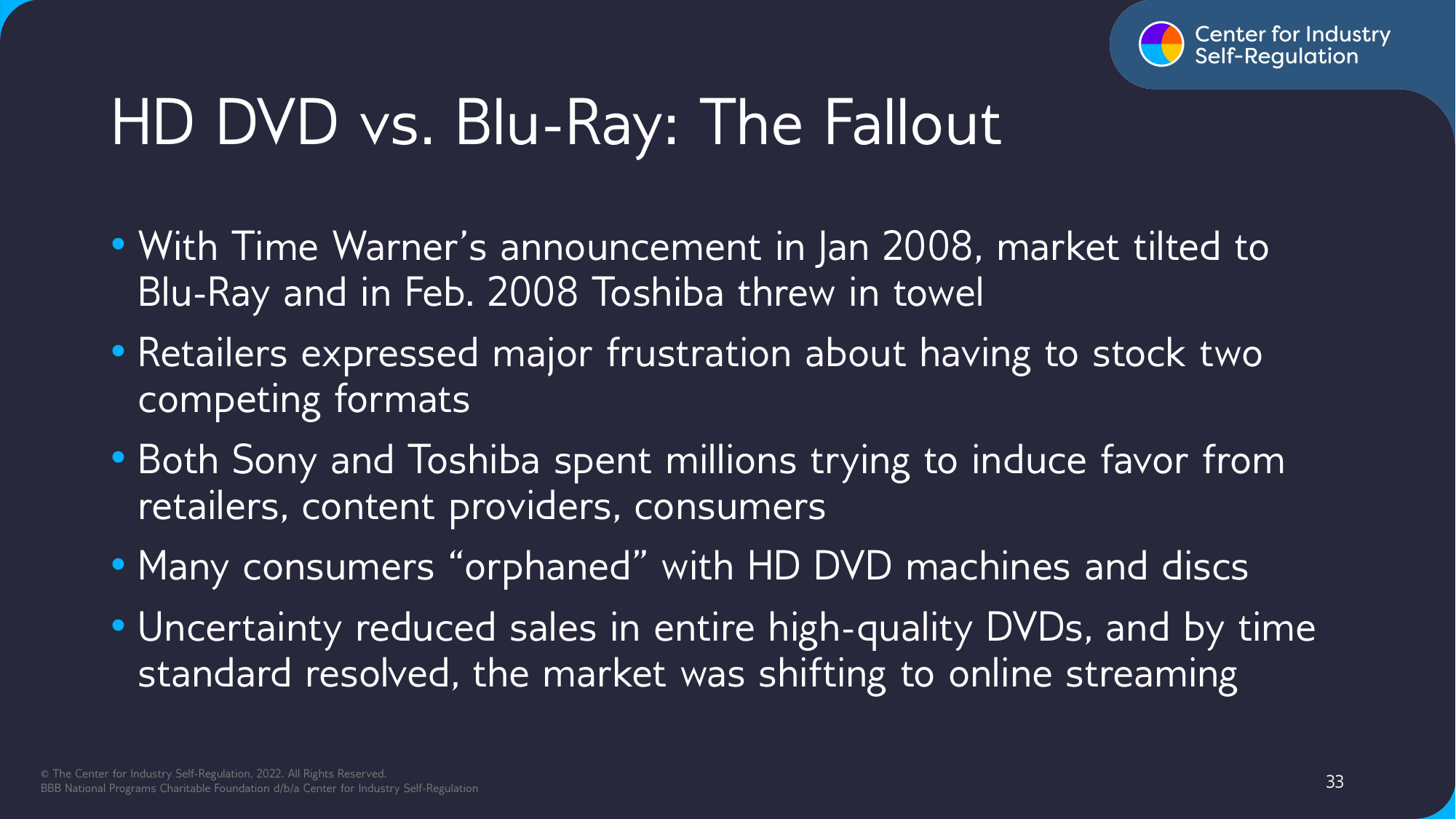

# HD DVD vs. Blu-Ray:​ The Fallout​
With Time Warner’s announcement in Jan 2008, market tilted to Blu-Ray and in Feb. 2008 Toshiba threw in towel​
Retailers expressed major frustration about having to stock two competing formats​
Both Sony and Toshiba spent millions trying to induce favor from retailers, content providers, consumers​
Many consumers “orphaned” with HD DVD machines and discs​
Uncertainty reduced sales in entire high-quality DVDs, and by time standard resolved, the market was shifting to online streaming​
33